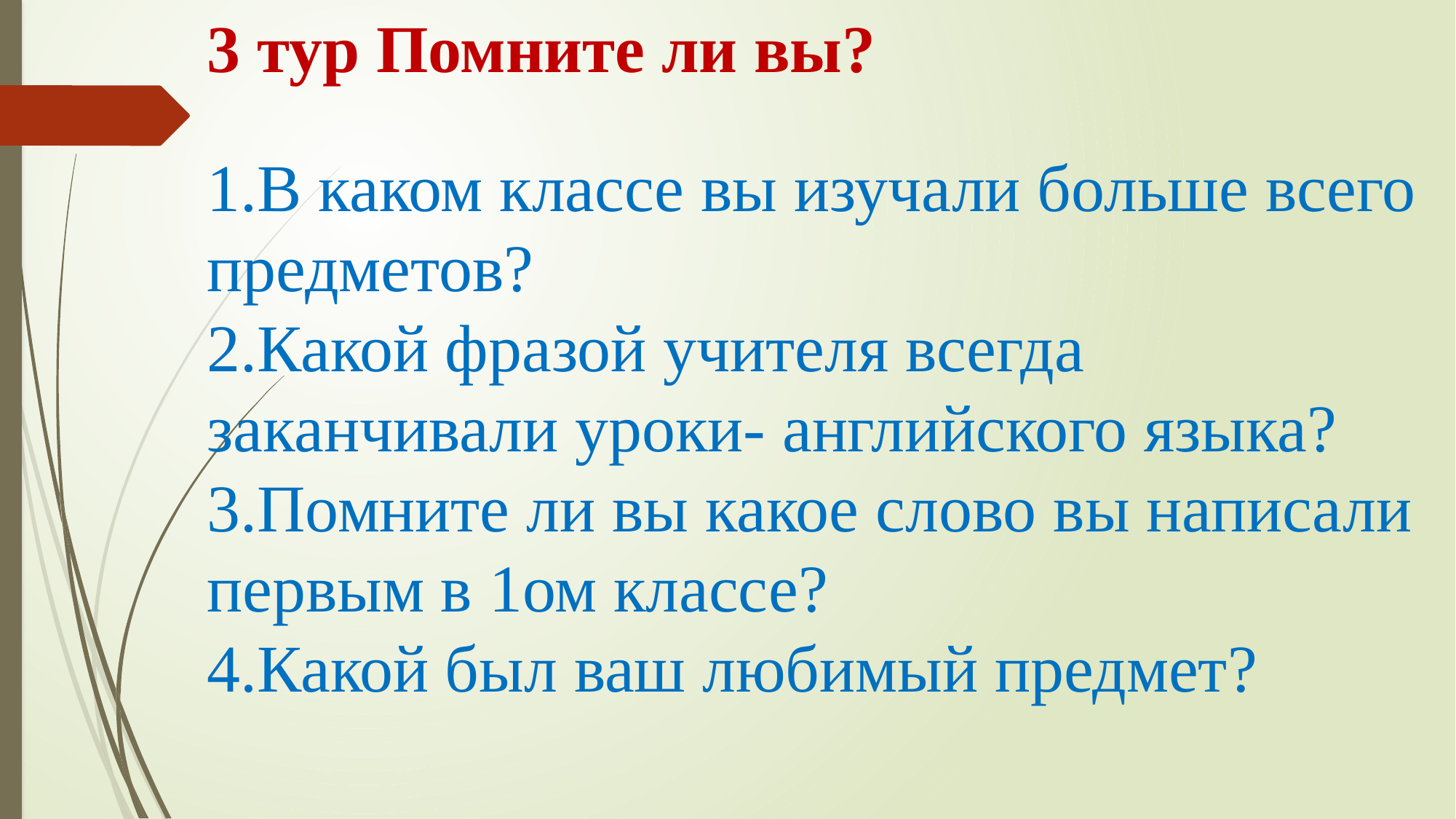

# 3 тур Помните ли вы? 1.В каком классе вы изучали больше всего предметов? 2.Какой фразой учителя всегда заканчивали уроки- английского языка? 3.Помните ли вы какое слово вы написали первым в 1ом классе? 4.Какой был ваш любимый предмет?